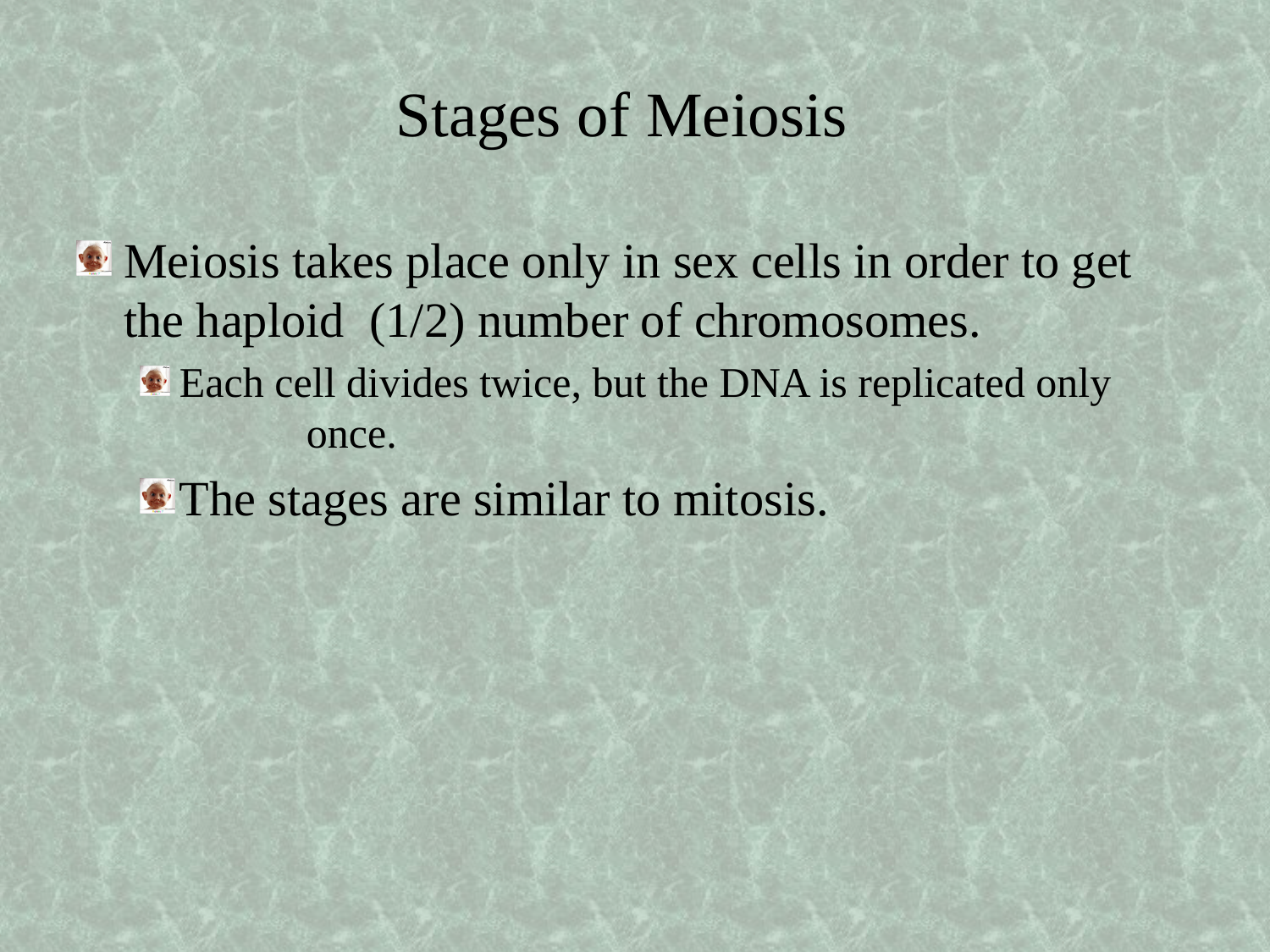

# Stages of Meiosis
Meiosis takes place only in sex cells in order to get the haploid  (1/2) number of chromosomes.
Each cell divides twice, but the DNA is replicated only 	once.
The stages are similar to mitosis.